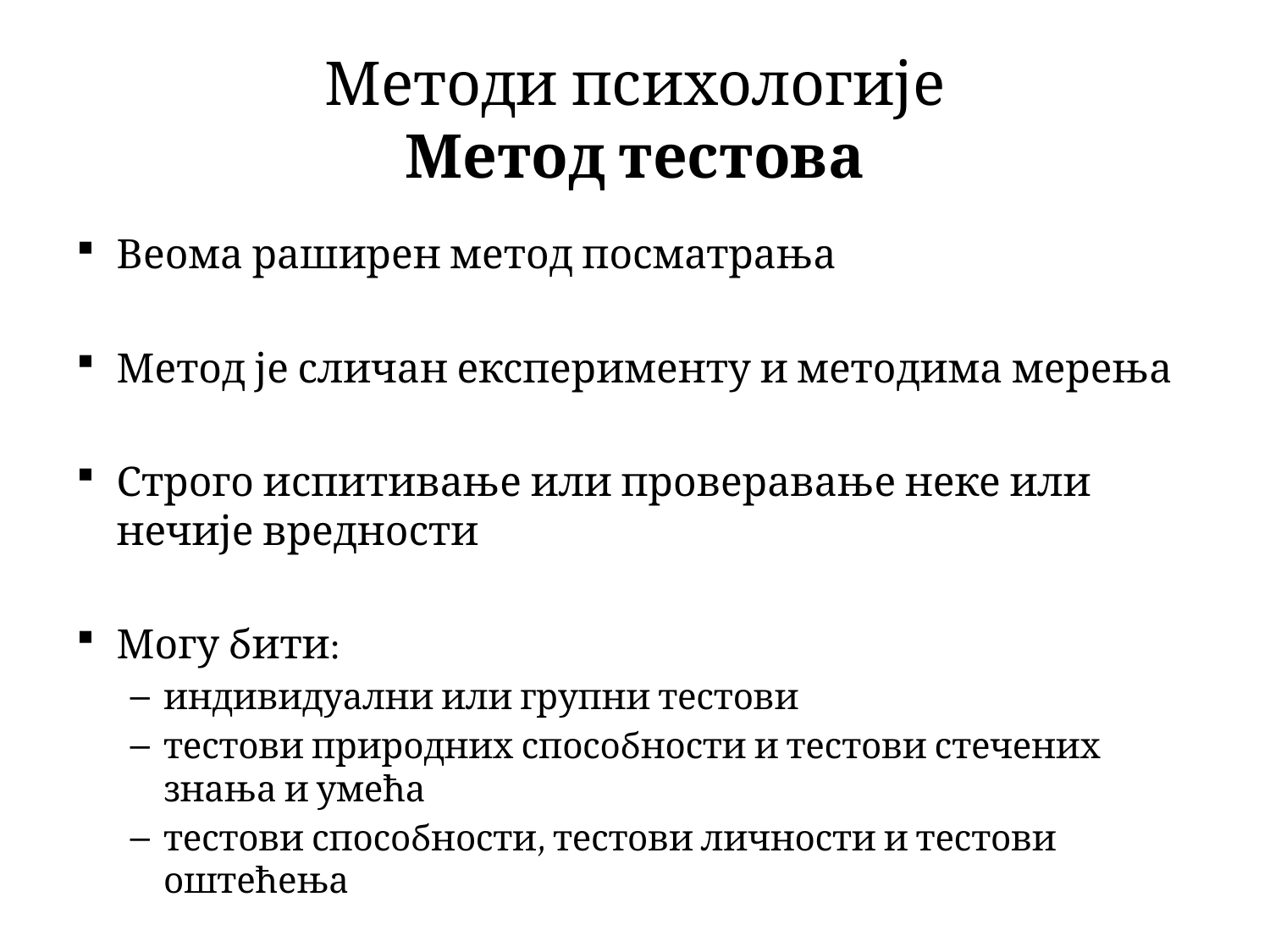

# Методи психологије Метод тестова
Веома раширен метод посматрања

Метод је сличан експерименту и методима мерења

Строго испитивање или проверавање неке или нечије вредности

Могу бити:
индивидуални или групни тестови
тестови природних способности и тестови стечених знања и умећа
тестови способности, тестови личности и тестови оштећења